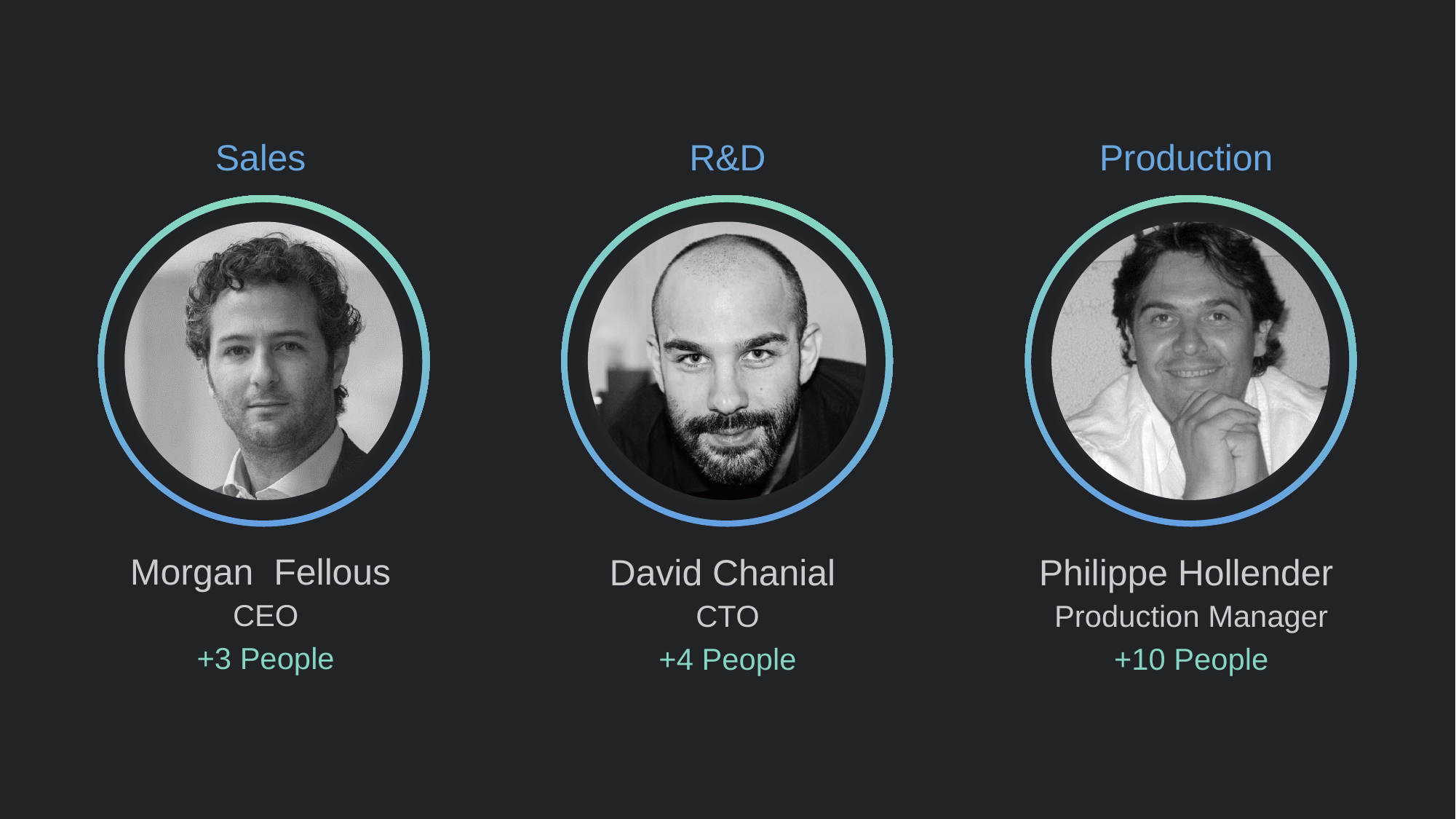

Sales
R&D
Production

Morgan  Fellous
David Chanial
Philippe Hollender
CEO
CTO
Production Manager
+3 People
+4 People
+10 People